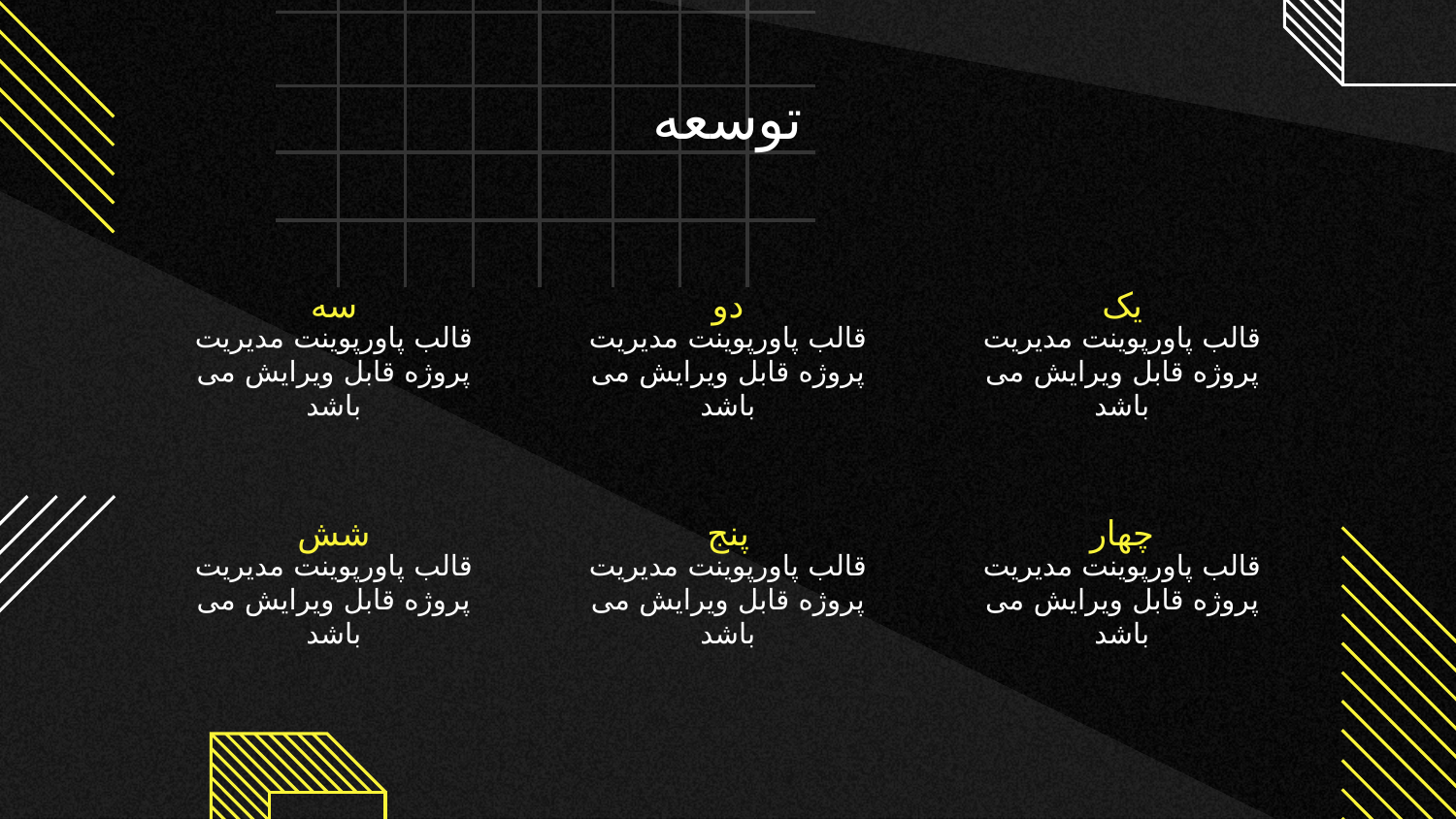

توسعه
# سه
دو
یک
قالب پاورپوینت مدیریت پروژه قابل ویرایش می باشد
قالب پاورپوینت مدیریت پروژه قابل ویرایش می باشد
قالب پاورپوینت مدیریت پروژه قابل ویرایش می باشد
شش
پنج
چهار
قالب پاورپوینت مدیریت پروژه قابل ویرایش می باشد
قالب پاورپوینت مدیریت پروژه قابل ویرایش می باشد
قالب پاورپوینت مدیریت پروژه قابل ویرایش می باشد